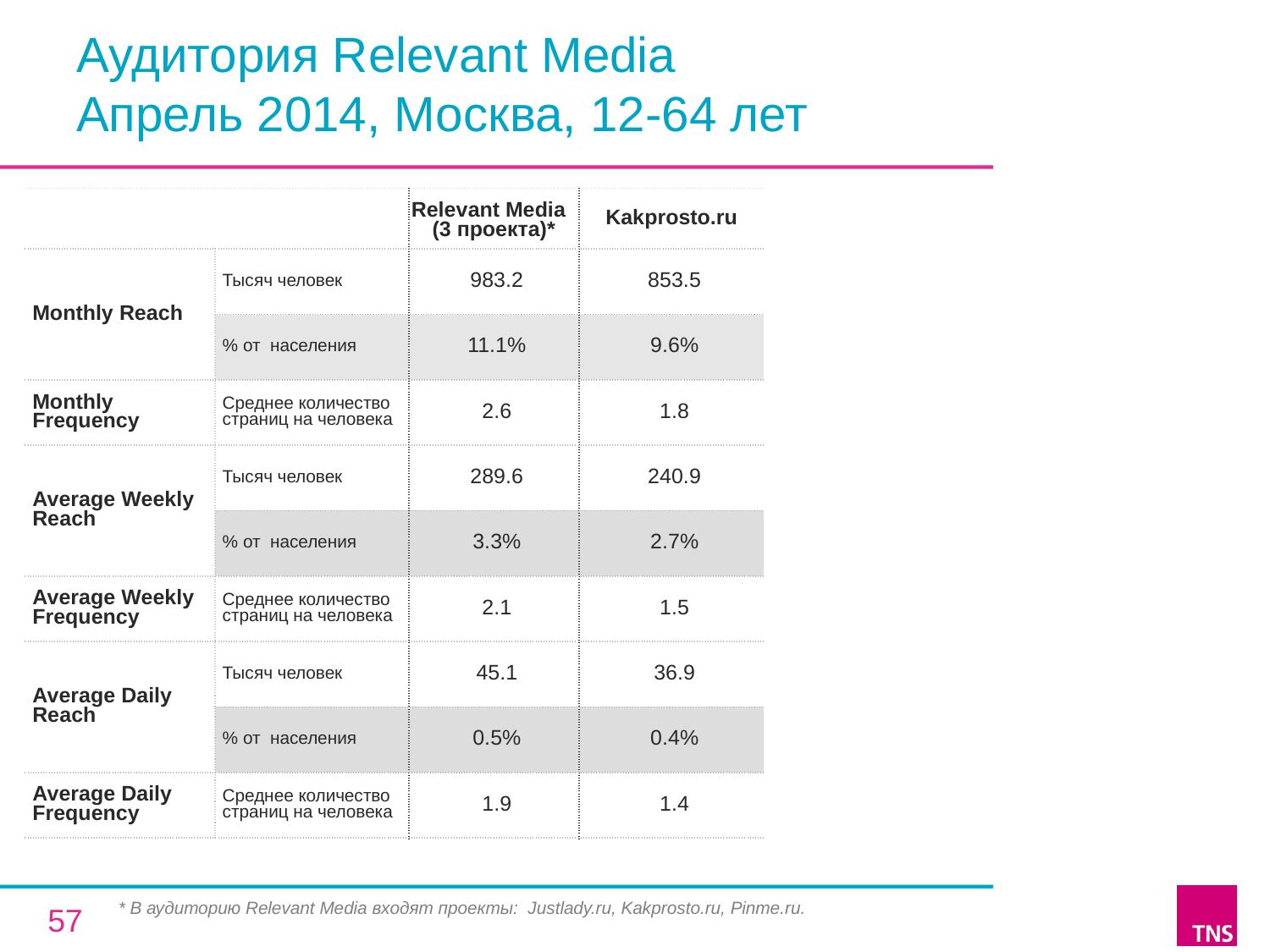

# Аудитория Relevant Media Апрель 2014, Москва, 12-64 лет
|  |  | Relevant Media (3 проекта)\* | Kakprosto.ru |
| --- | --- | --- | --- |
| Monthly Reach | Тысяч человек | 983.2 | 853.5 |
|  | % от населения | 11.1% | 9.6% |
| Monthly Frequency | Среднее количество страниц на человека | 2.6 | 1.8 |
| Average Weekly Reach | Тысяч человек | 289.6 | 240.9 |
|  | % от населения | 3.3% | 2.7% |
| Average Weekly Frequency | Среднее количество страниц на человека | 2.1 | 1.5 |
| Average Daily Reach | Тысяч человек | 45.1 | 36.9 |
|  | % от населения | 0.5% | 0.4% |
| Average Daily Frequency | Среднее количество страниц на человека | 1.9 | 1.4 |
* В аудиторию Relevant Media входят проекты:  Justlady.ru, Kakprosto.ru, Pinme.ru.
57